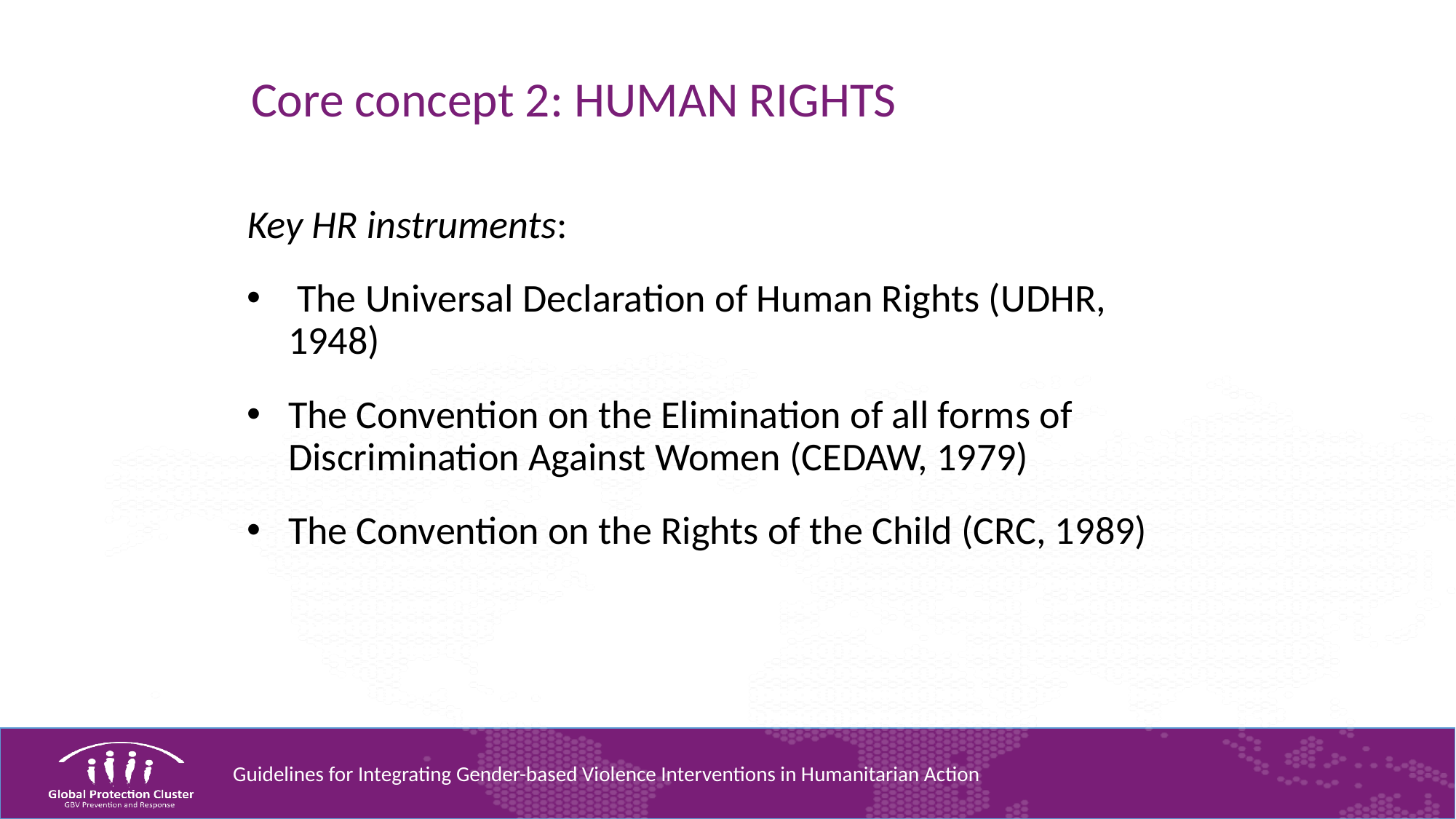

# Core concept 2: HUMAN RIGHTS
Key HR instruments:

 The Universal Declaration of Human Rights (UDHR, 1948)

The Convention on the Elimination of all forms of Discrimination Against Women (CEDAW, 1979)

The Convention on the Rights of the Child (CRC, 1989)